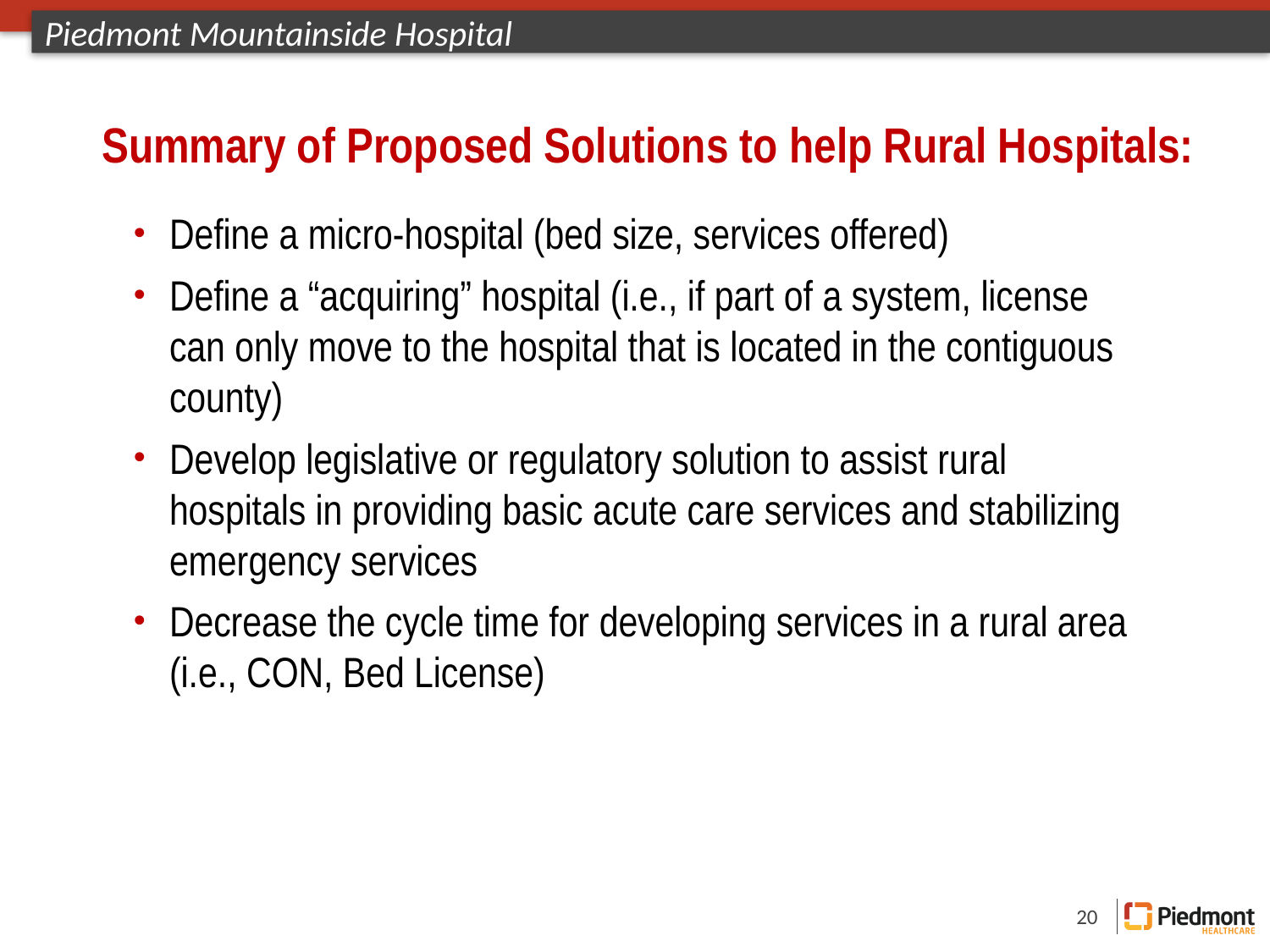

# Piedmont Mountainside Hospital
Summary of Proposed Solutions to help Rural Hospitals:
Define a micro-hospital (bed size, services offered)
Define a “acquiring” hospital (i.e., if part of a system, license can only move to the hospital that is located in the contiguous county)
Develop legislative or regulatory solution to assist rural hospitals in providing basic acute care services and stabilizing emergency services
Decrease the cycle time for developing services in a rural area (i.e., CON, Bed License)
20